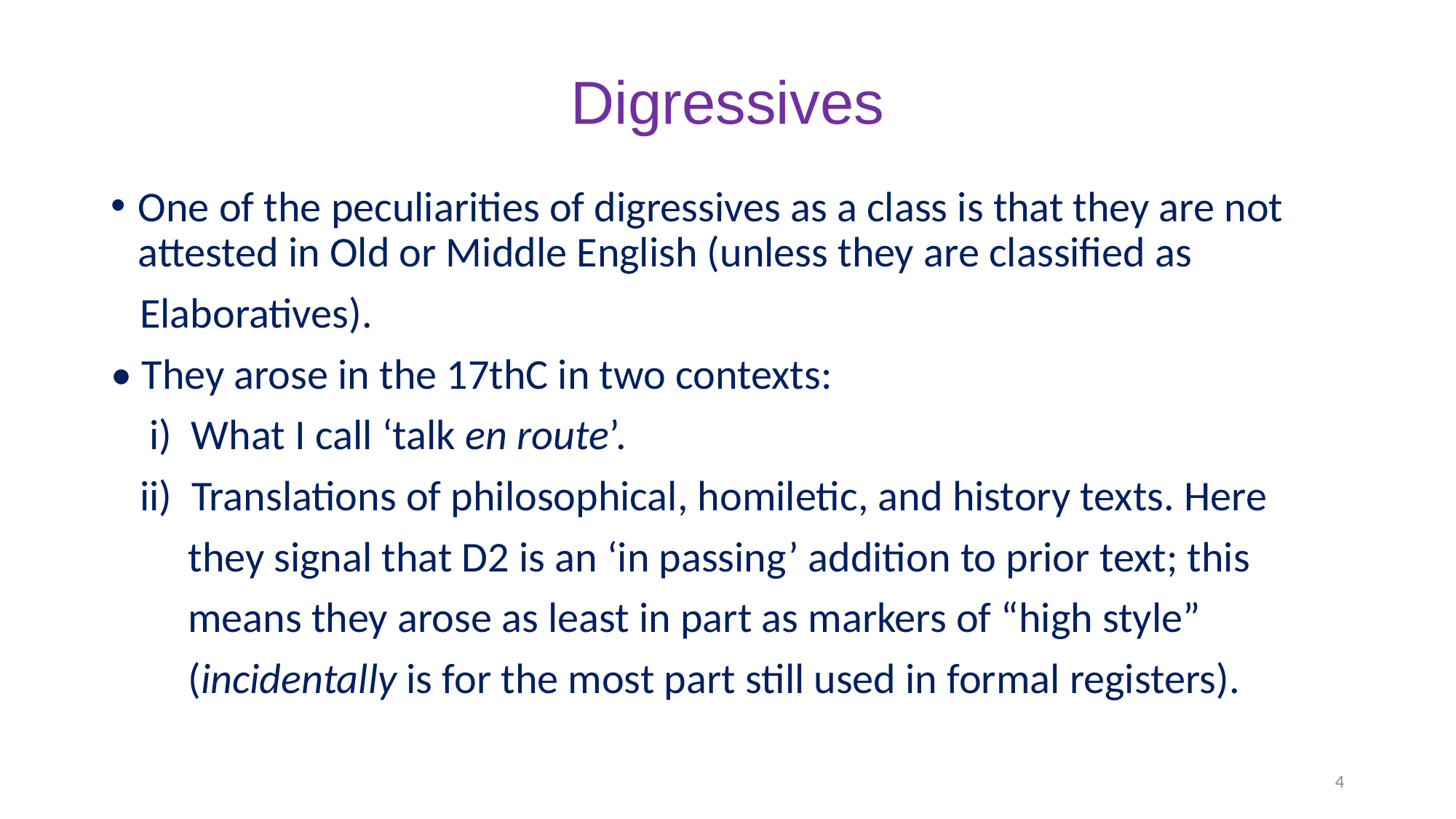

# Digressives
One of the peculiarities of digressives as a class is that they are not attested in Old or Middle English (unless they are classified as
   Elaboratives).
• They arose in the 17thC in two contexts:
    i)  What I call ‘talk en route’.
   ii)  Translations of philosophical, homiletic, and history texts. Here
        they signal that D2 is an ‘in passing’ addition to prior text; this
        means they arose as least in part as markers of “high style”
        (incidentally is for the most part still used in formal registers).

4